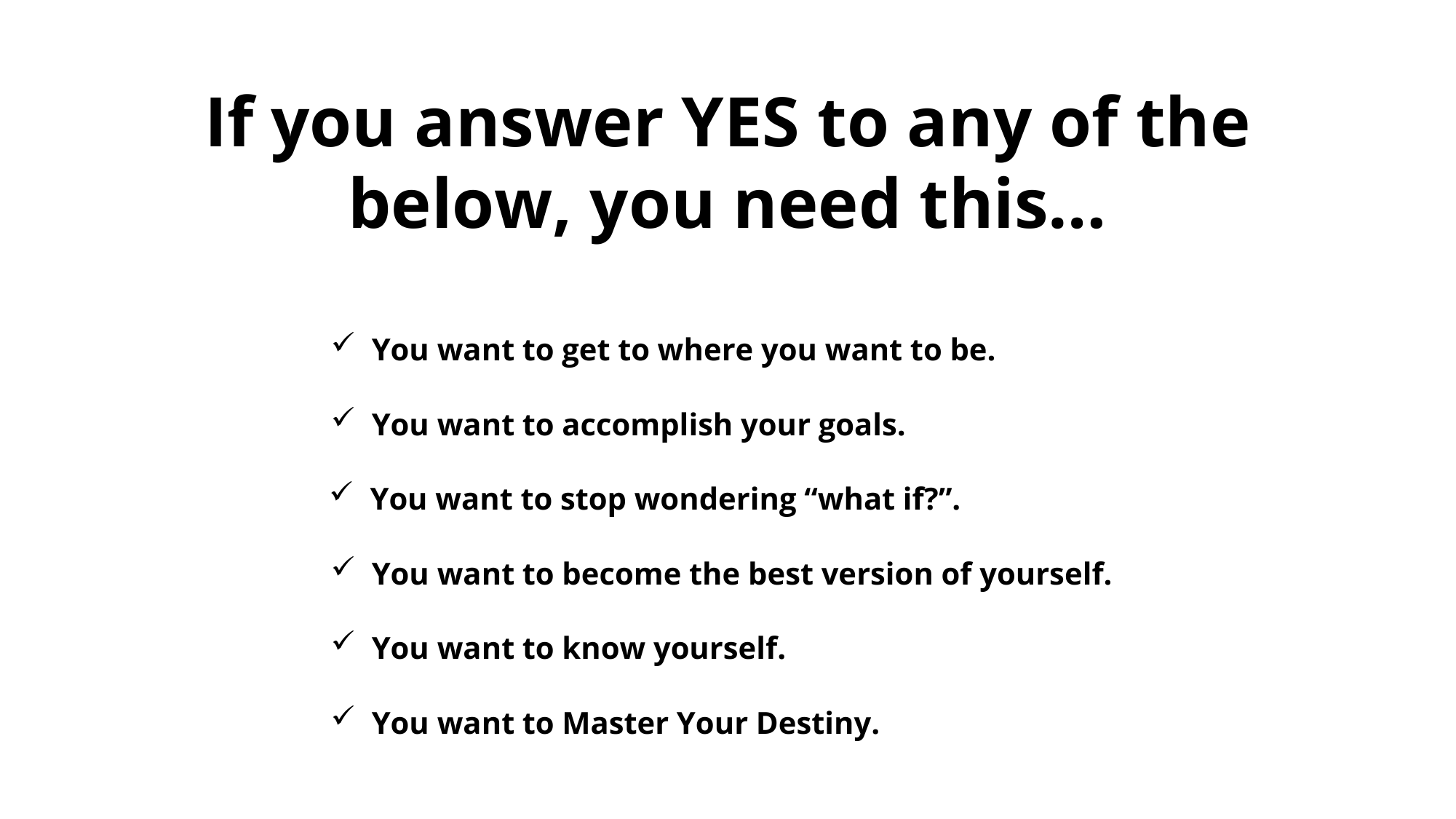

If you answer YES to any of the below, you need this…
You want to get to where you want to be.
You want to accomplish your goals.
You want to stop wondering “what if?”.
You want to become the best version of yourself.
You want to know yourself.
You want to Master Your Destiny.